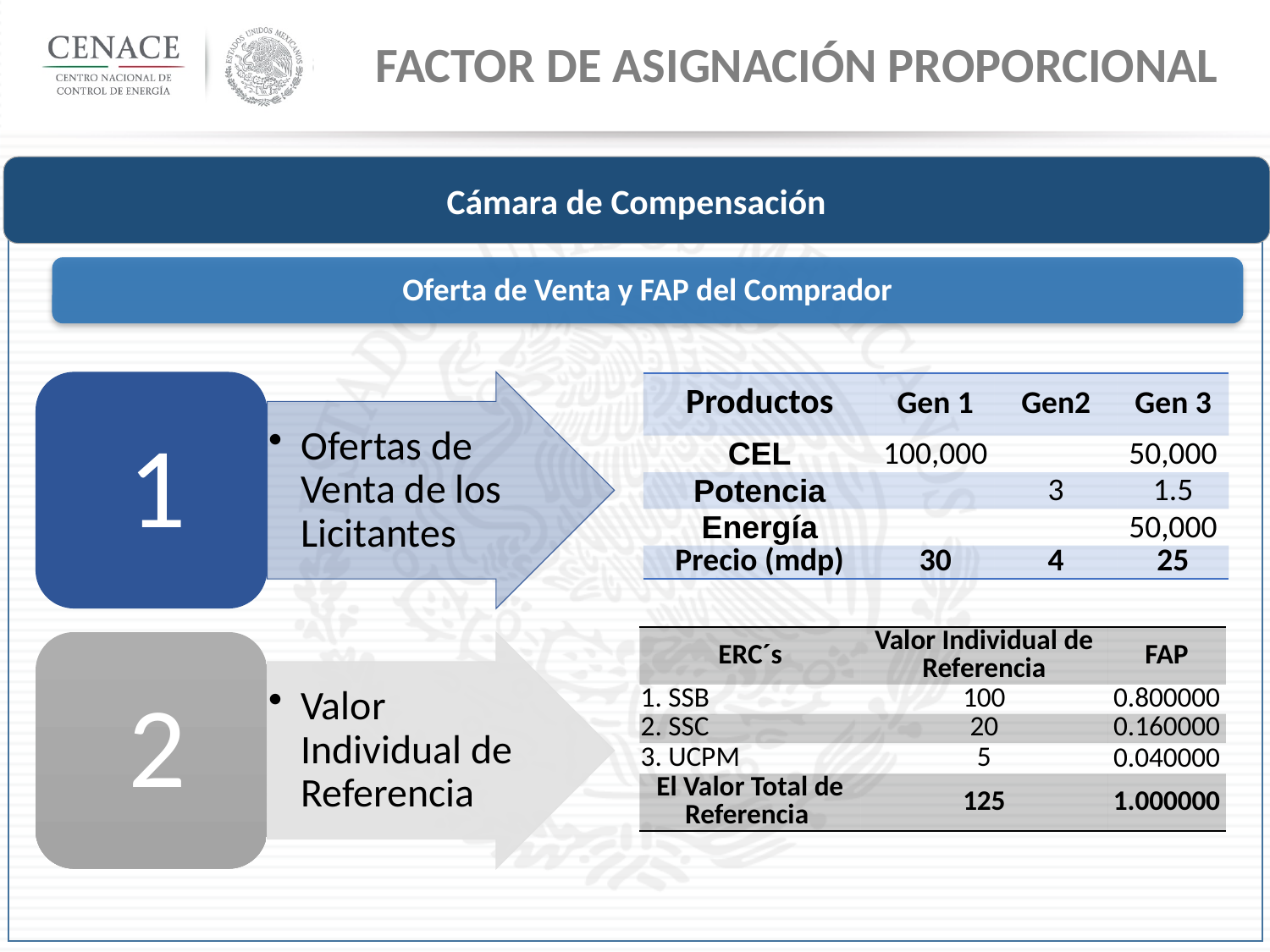

Factor de Asignación Proporcional
Cámara de Compensación

Oferta de Venta y FAP del Comprador
Ofertas de Venta de los Licitantes
1
Valor Individual de Referencia
2
| Productos | Gen 1 | Gen2 | Gen 3 |
| --- | --- | --- | --- |
| CEL | 100,000 |  | 50,000 |
| Potencia |  | 3 | 1.5 |
| Energía |  |  | 50,000 |
| Precio (mdp) | 30 | 4 | 25 |
| ERC´s | Valor Individual de Referencia | FAP |
| --- | --- | --- |
| 1. SSB | 100 | 0.800000 |
| 2. SSC | 20 | 0.160000 |
| 3. UCPM | 5 | 0.040000 |
| El Valor Total de Referencia | 125 | 1.000000 |
21